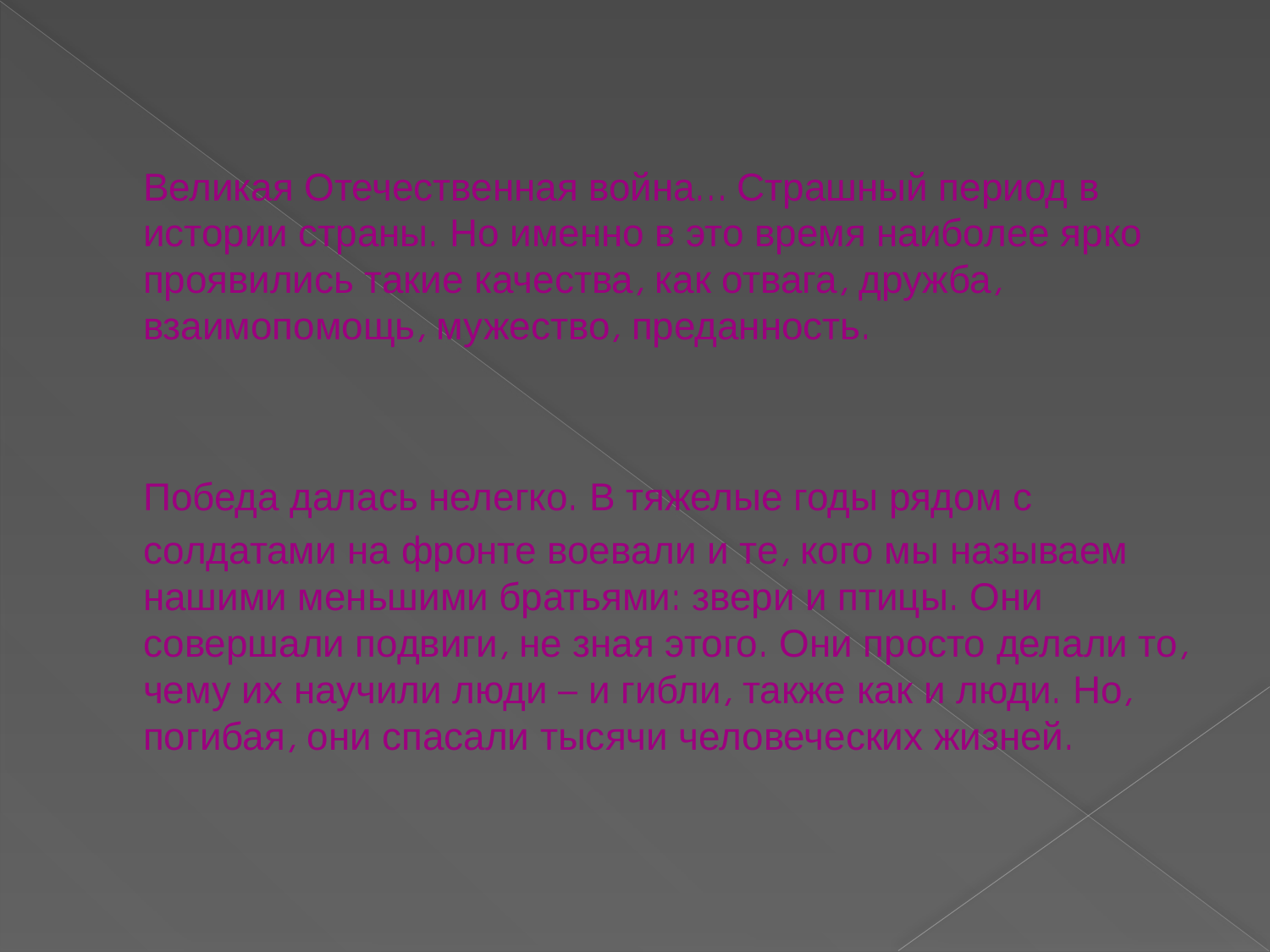

# Великая Отечественная война… Страшный период в истории страны. Но именно в это время наиболее ярко проявились такие качества, как отвага, дружба, взаимопомощь, мужество, преданность. Победа далась нелегко. В тяжелые годы рядом с солдатами на фронте воевали и те, кого мы называем нашими меньшими братьями: звери и птицы. Они совершали подвиги, не зная этого. Они просто делали то, чему их научили люди – и гибли, также как и люди. Но, погибая, они спасали тысячи человеческих жизней.